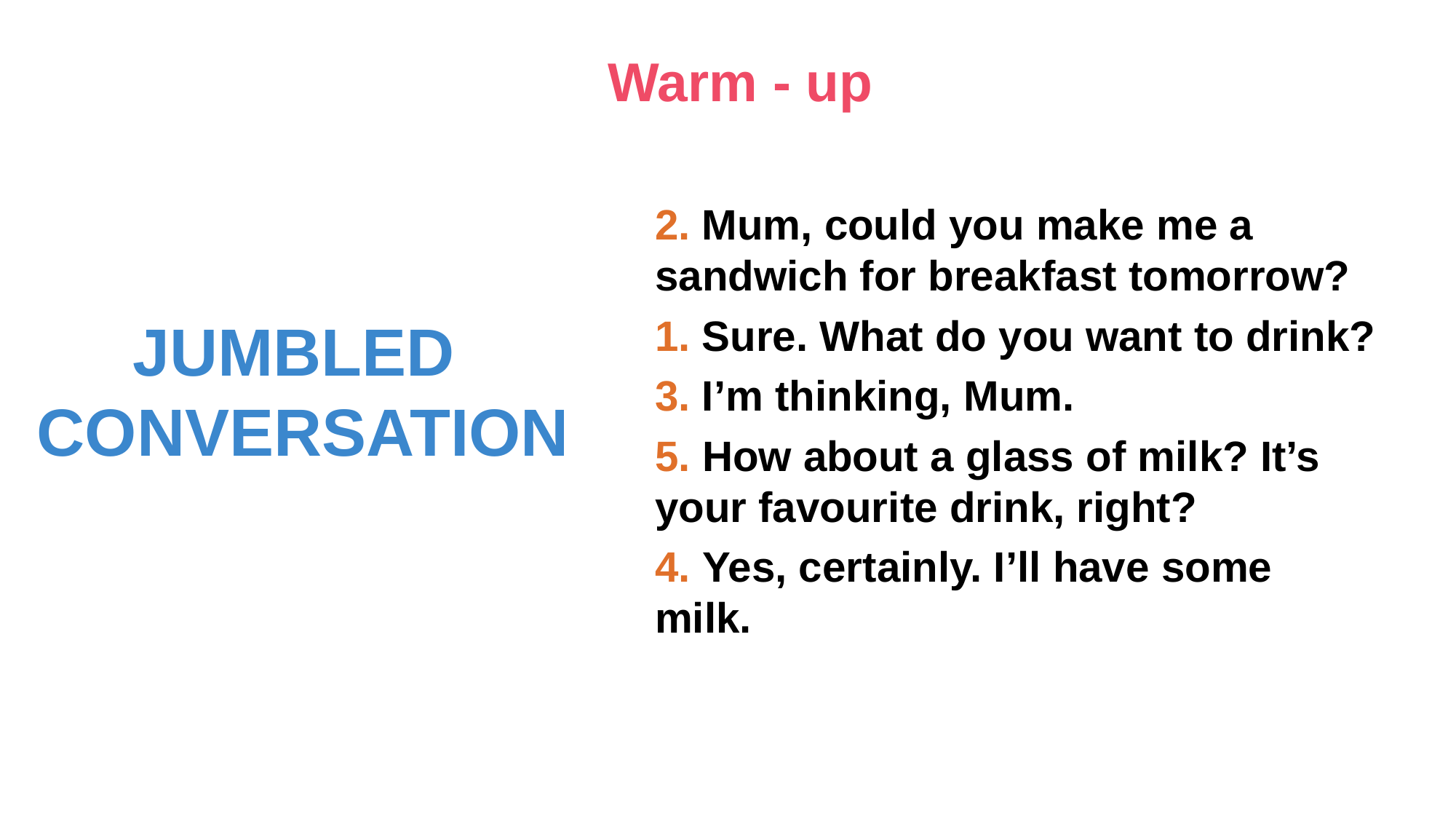

Warm - up

2. Mum, could you make me a sandwich for breakfast tomorrow?
1. Sure. What do you want to drink?
3. I’m thinking, Mum.
5. How about a glass of milk? It’s your favourite drink, right?
4. Yes, certainly. I’ll have some milk.
JUMBLED
CONVERSATION